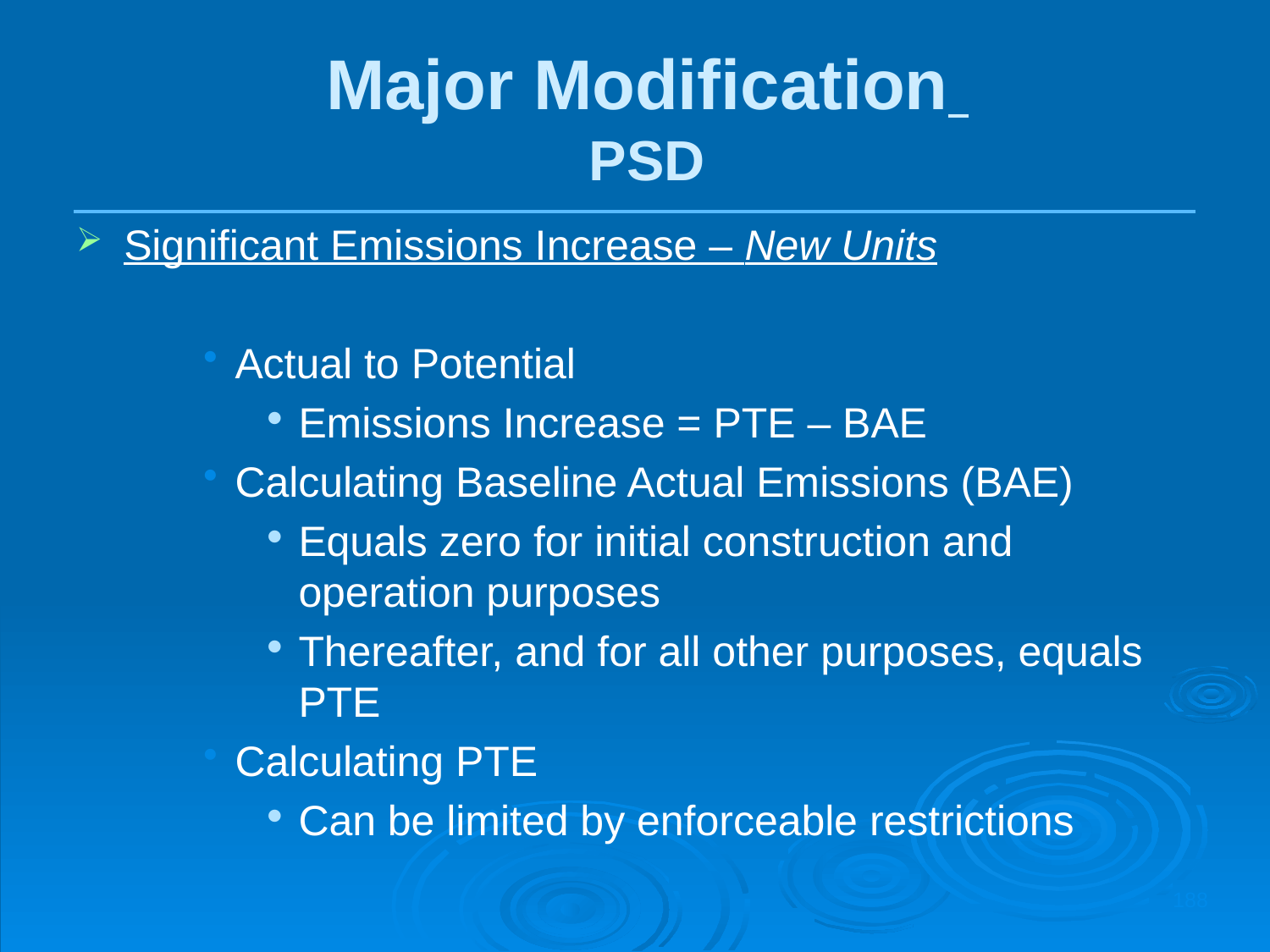

Major Modification
PSD
Significant Emissions Increase – New Units

Actual to Potential
Emissions Increase = PTE – BAE
Calculating Baseline Actual Emissions (BAE)
Equals zero for initial construction and operation purposes
Thereafter, and for all other purposes, equals PTE
Calculating PTE
Can be limited by enforceable restrictions

188